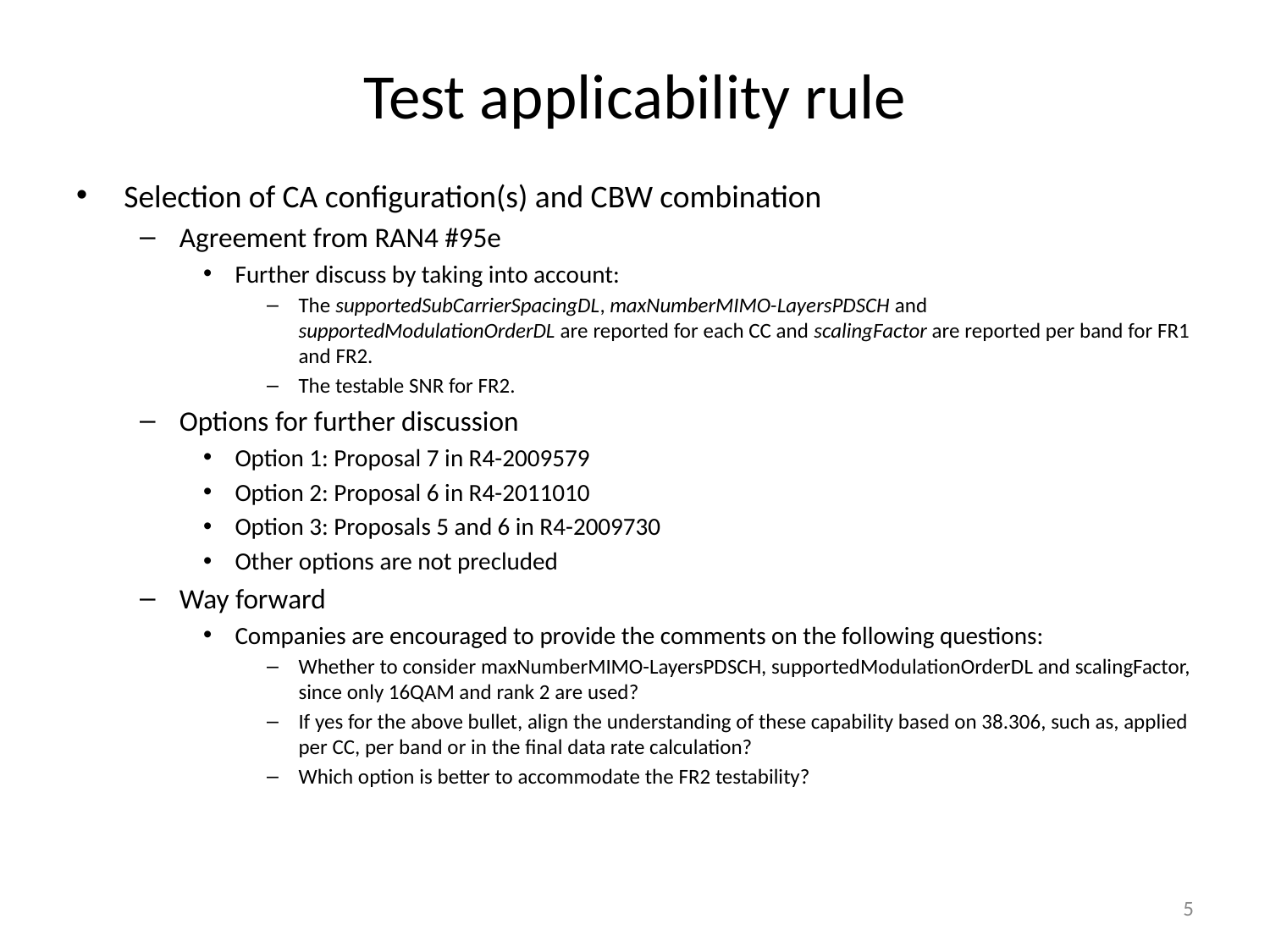

# Test applicability rule
Selection of CA configuration(s) and CBW combination
Agreement from RAN4 #95e
Further discuss by taking into account:
The supportedSubCarrierSpacingDL, maxNumberMIMO-LayersPDSCH and  supportedModulationOrderDL are reported for each CC and scalingFactor are reported per band for FR1 and FR2.
The testable SNR for FR2.
Options for further discussion
Option 1: Proposal 7 in R4-2009579
Option 2: Proposal 6 in R4-2011010
Option 3: Proposals 5 and 6 in R4-2009730
Other options are not precluded
Way forward
Companies are encouraged to provide the comments on the following questions:
Whether to consider maxNumberMIMO-LayersPDSCH, supportedModulationOrderDL and scalingFactor, since only 16QAM and rank 2 are used?
If yes for the above bullet, align the understanding of these capability based on 38.306, such as, applied per CC, per band or in the final data rate calculation?
Which option is better to accommodate the FR2 testability?

5